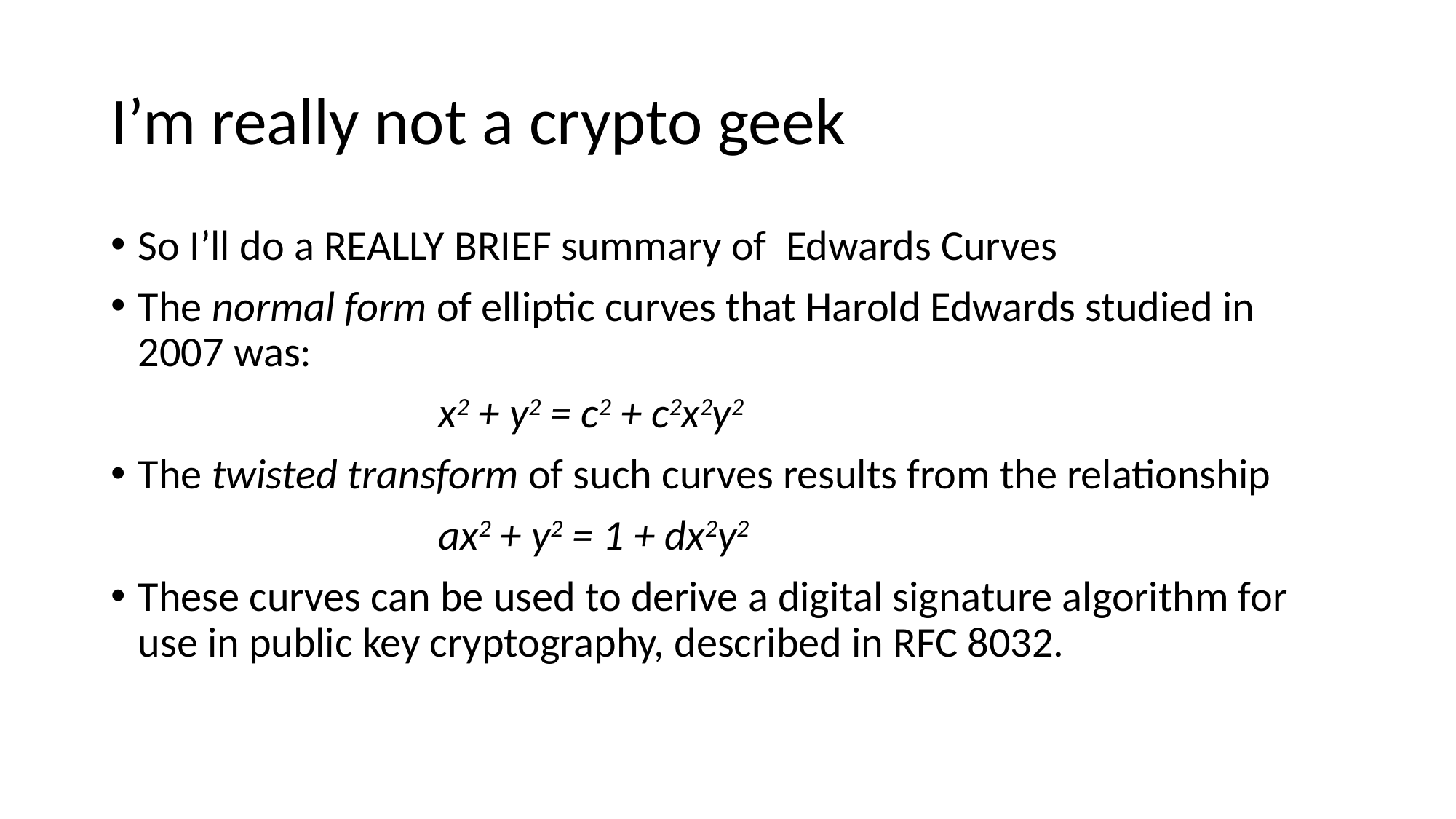

# I’m really not a crypto geek
So I’ll do a REALLY BRIEF summary of  Edwards Curves
The normal form of elliptic curves that Harold Edwards studied in 2007 was:
			x2 + y2 = c2 + c2x2y2
The twisted transform of such curves results from the relationship
			ax2 + y2 = 1 + dx2y2
These curves can be used to derive a digital signature algorithm for use in public key cryptography, described in RFC 8032.